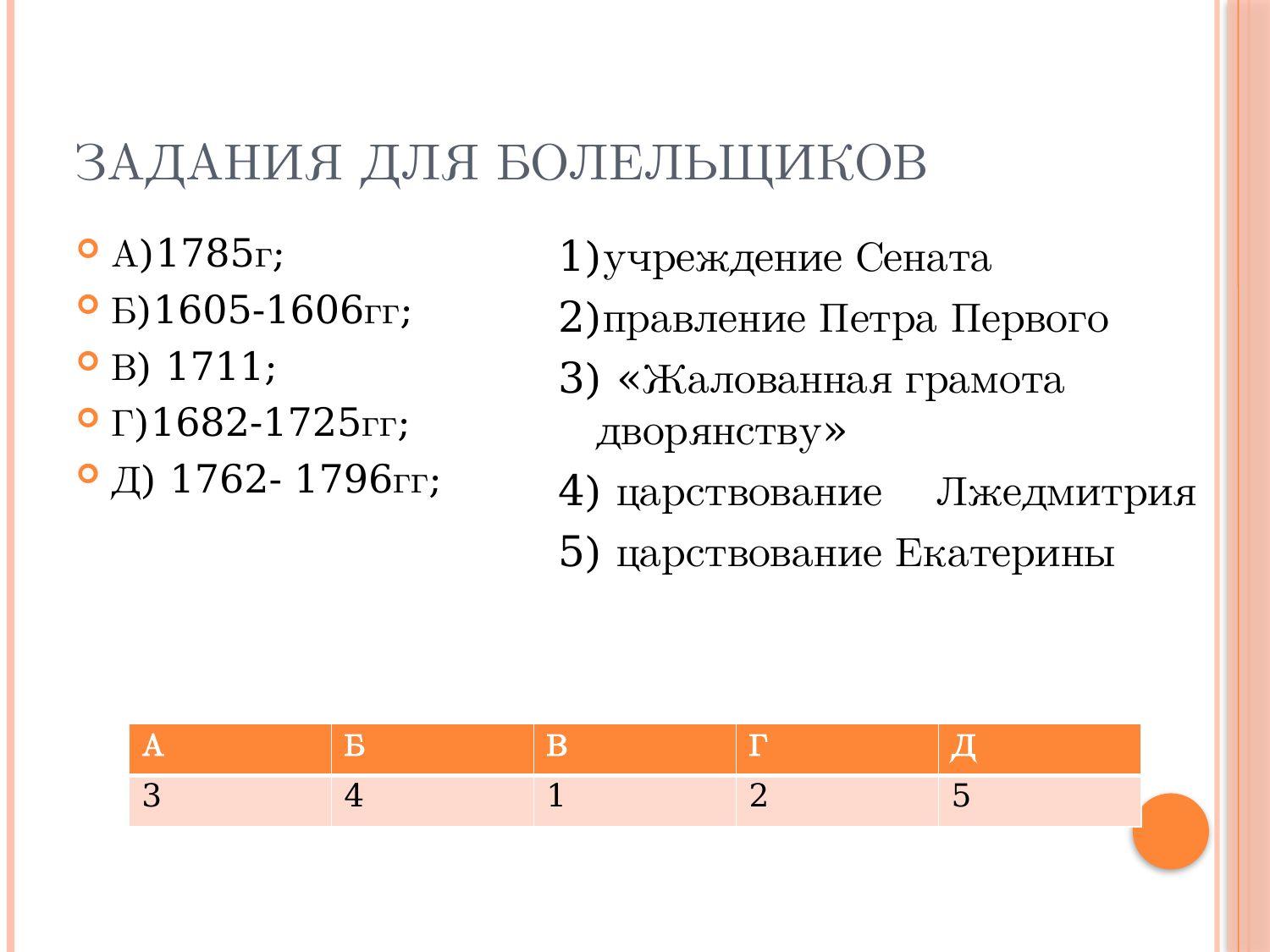

# Задания для болельщиков
А)1785г;
Б)1605-1606гг;
В) 1711;
Г)1682-1725гг;
Д) 1762- 1796гг;

1)учреждение Сената
2)правление Петра Первого
3) «Жалованная грамота дворянству»
4) царствование    Лжедмитрия
5) царствование Екатерины

| А | Б | В | Г | Д |
| --- | --- | --- | --- | --- |
| 3 | 4 | 1 | 2 | 5 |